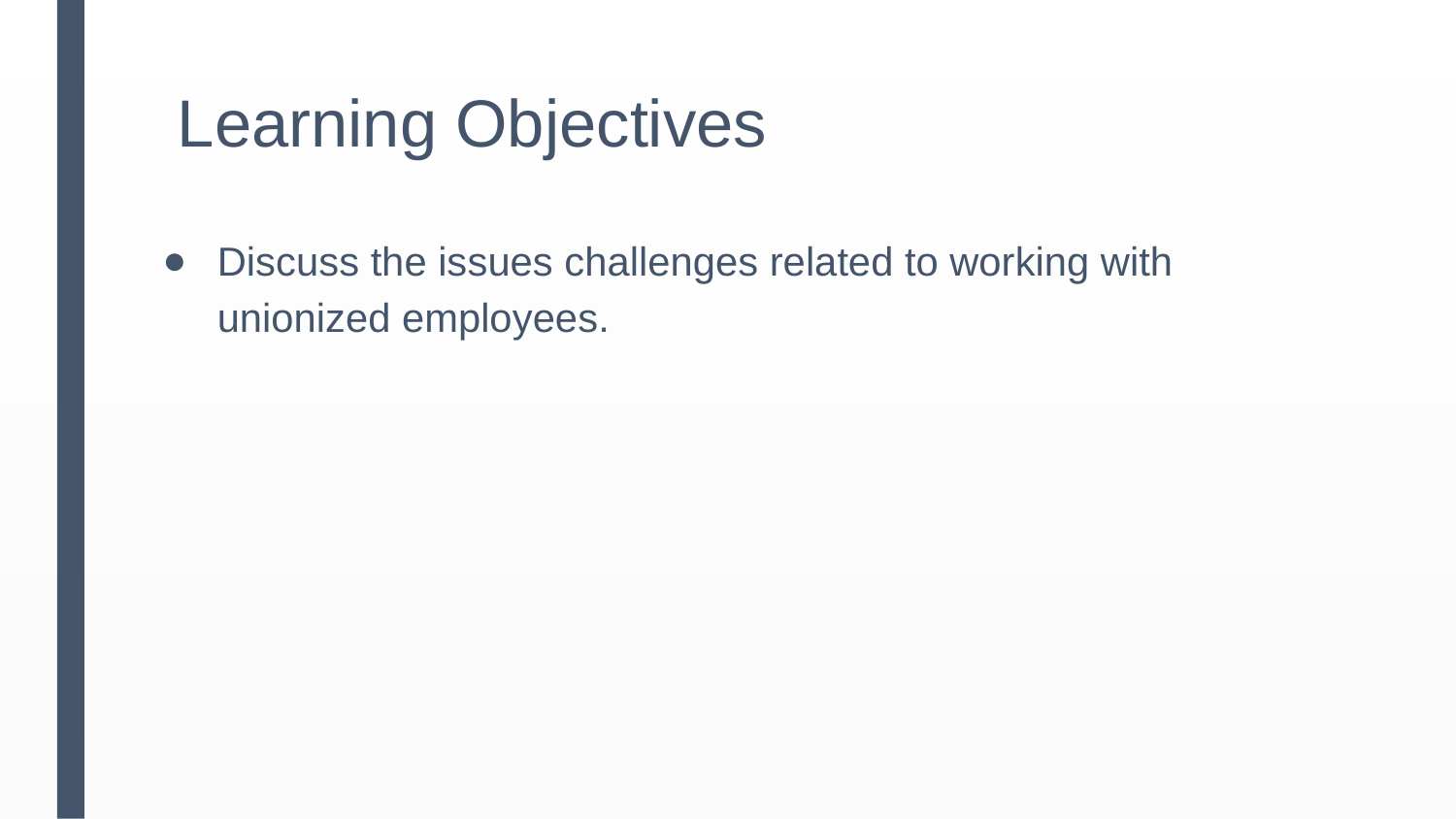

# Learning Objectives
Discuss the issues challenges related to working with unionized employees.